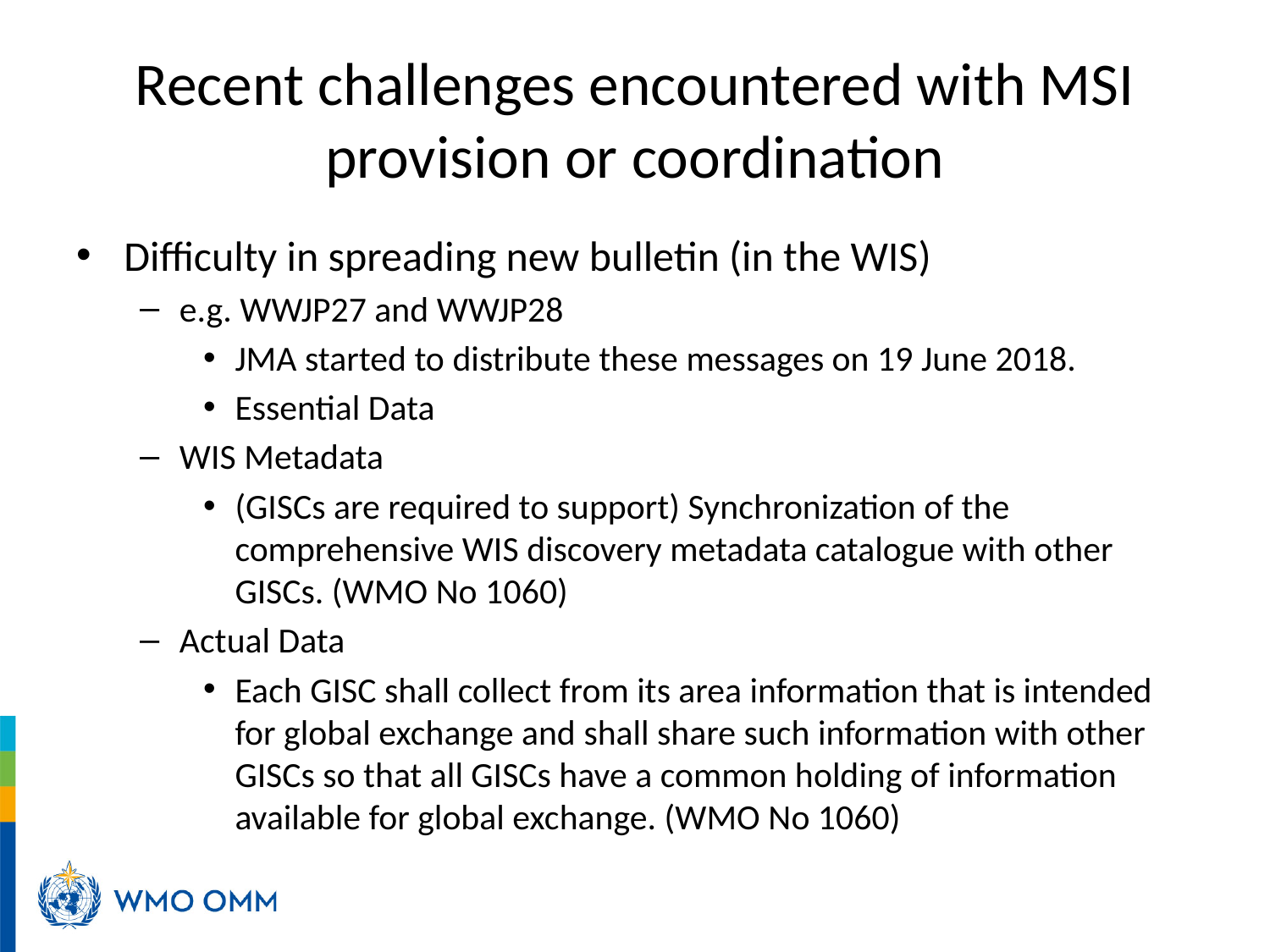

# Recent challenges encountered with MSI provision or coordination
Difficulty in spreading new bulletin (in the WIS)
e.g. WWJP27 and WWJP28
JMA started to distribute these messages on 19 June 2018.
Essential Data
WIS Metadata
(GISCs are required to support) Synchronization of the comprehensive WIS discovery metadata catalogue with other GISCs. (WMO No 1060)
Actual Data
Each GISC shall collect from its area information that is intended for global exchange and shall share such information with other GISCs so that all GISCs have a common holding of information available for global exchange. (WMO No 1060)